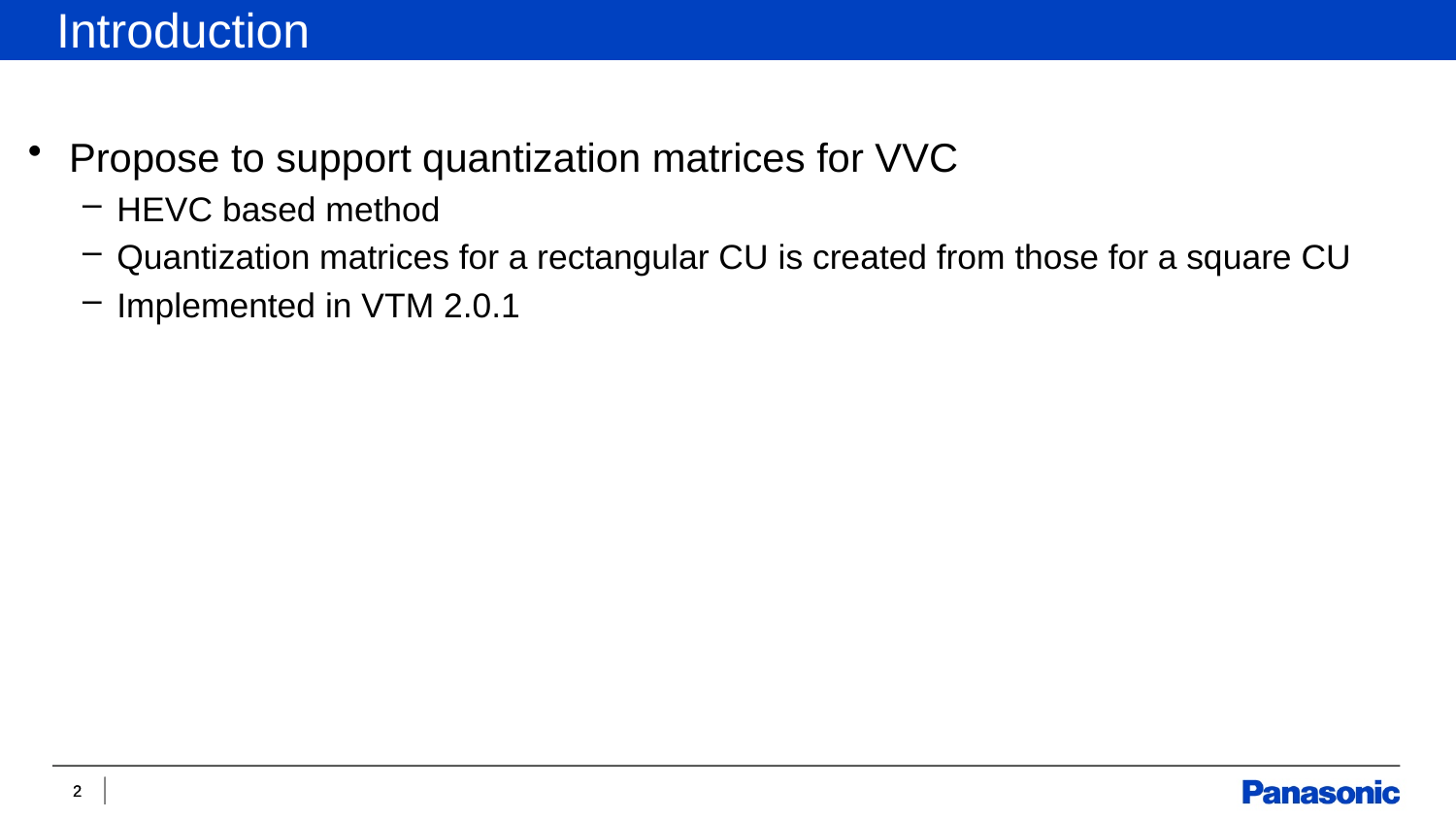

Introduction
Propose to support quantization matrices for VVC
HEVC based method
Quantization matrices for a rectangular CU is created from those for a square CU
Implemented in VTM 2.0.1

2